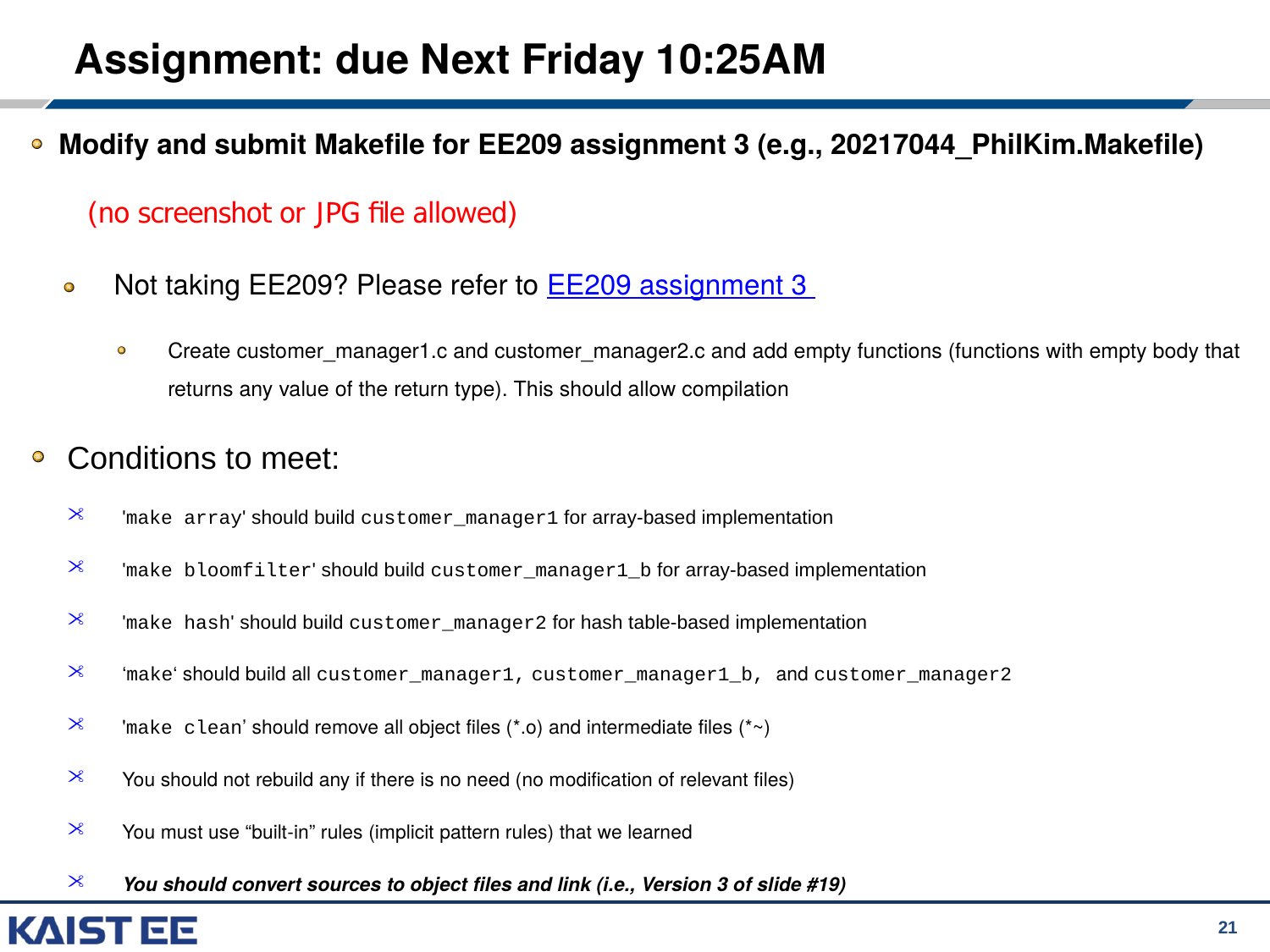

# Assignment: due Next Friday 10:25AM
Modify and submit Makefile for EE209 assignment 3 (e.g., 20217044_PhilKim.Makefile)
       (no screenshot or JPG file allowed)
Not taking EE209? Please refer to EE209 assignment 3
Create customer_manager1.c and customer_manager2.c and add empty functions (functions with empty body that returns any value of the return type). This should allow compilation
Conditions to meet:
'make array' should build customer_manager1 for array-based implementation
'make bloomfilter' should build customer_manager1_b for array-based implementation
'make hash' should build customer_manager2 for hash table-based implementation
‘make‘ should build all customer_manager1, customer_manager1_b, and customer_manager2
'make clean’ should remove all object files (*.o) and intermediate files (*~)
You should not rebuild any if there is no need (no modification of relevant files)
You must use “built-in” rules (implicit pattern rules) that we learned
You should convert sources to object files and link (i.e., Version 3 of slide #19)